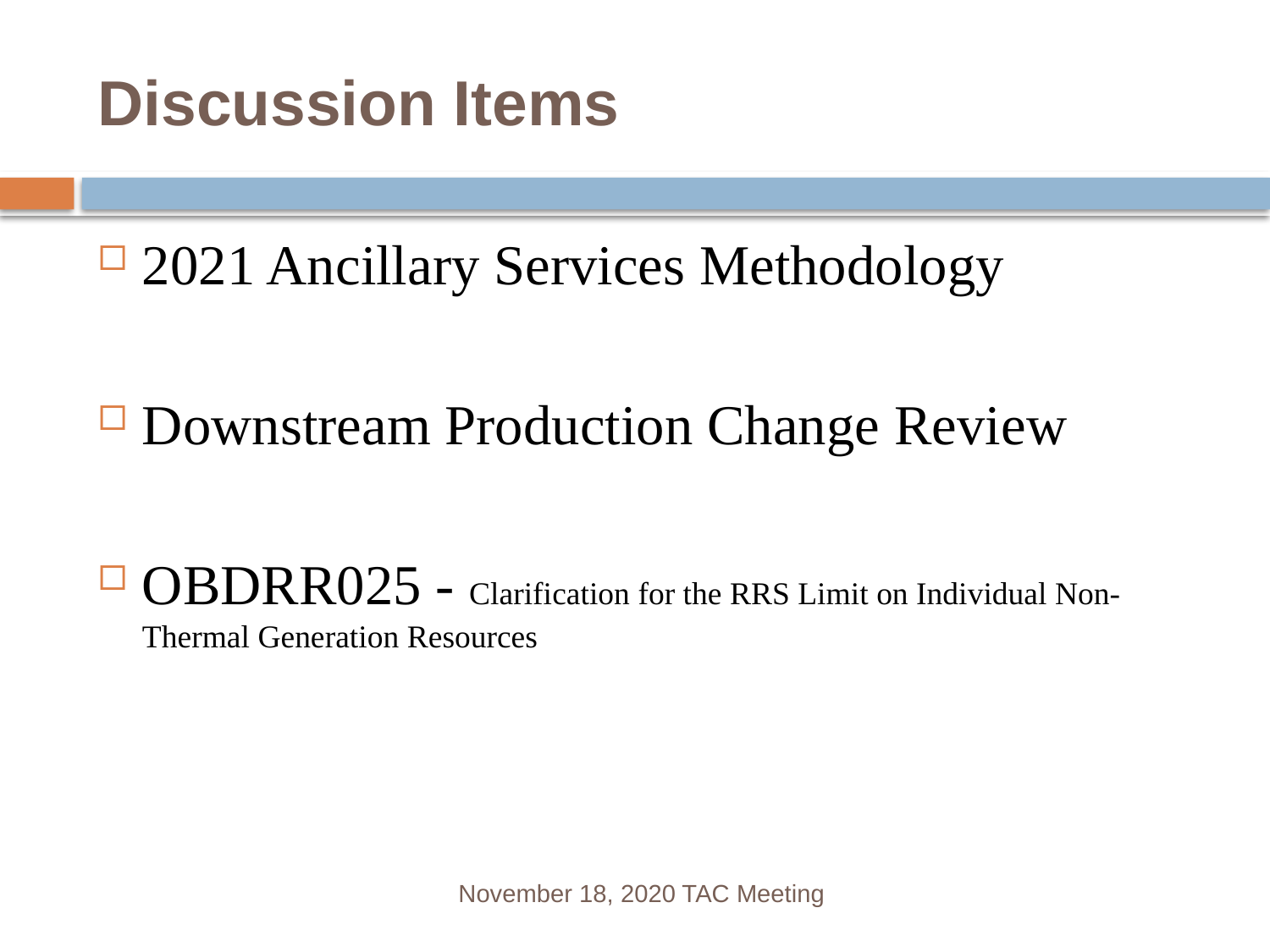

# Discussion Items
2021 Ancillary Services Methodology

Downstream Production Change Review

OBDRR025 - Clarification for the RRS Limit on Individual Non-Thermal Generation Resources

November 18, 2020 TAC Meeting